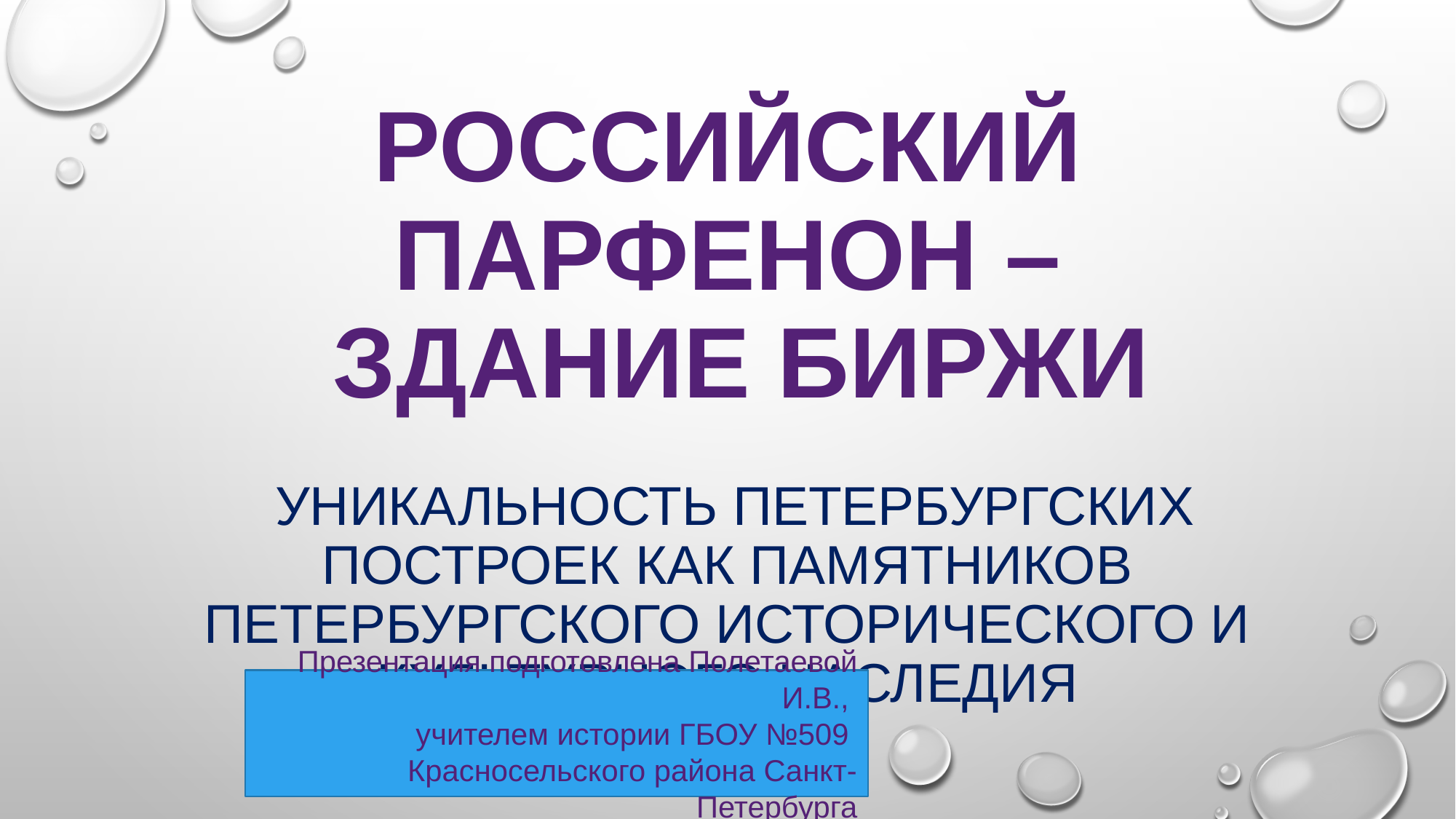

# Российский Парфенон – здание Биржи Уникальность петербургских построек как памятников петербургского исторического и культурного наследия
Презентация подготовлена Полетаевой И.В.,
учителем истории ГБОУ №509
Красносельского района Санкт-Петербурга